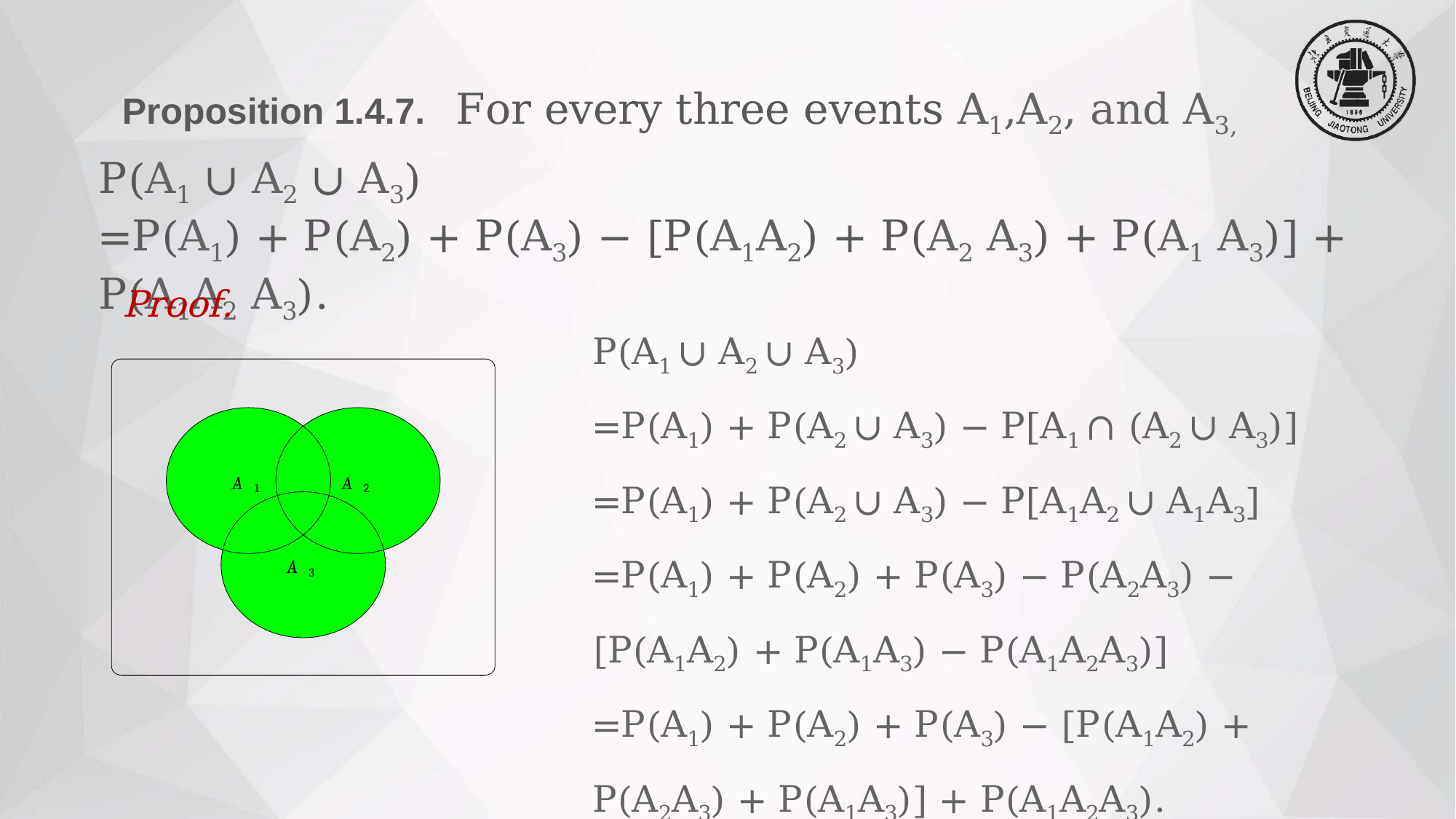

Proposition 1.4.7.   For every three events A1,A2, and A3,

P(A1 ∪ A2 ∪ A3)
=P(A1) + P(A2) + P(A3) − [P(A1A2) + P(A2 A3) + P(A1 A3)] + P(A1A2 A3).
Proof.
P(A1 ∪ A2 ∪ A3)
=P(A1) + P(A2 ∪ A3) − P[A1 ∩ (A2 ∪ A3)]
=P(A1) + P(A2 ∪ A3) − P[A1A2 ∪ A1A3]
=P(A1) + P(A2) + P(A3) − P(A2A3) − [P(A1A2) + P(A1A3) − P(A1A2A3)]
=P(A1) + P(A2) + P(A3) − [P(A1A2) + P(A2A3) + P(A1A3)] + P(A1A2A3).

A
A
1
2

A
3